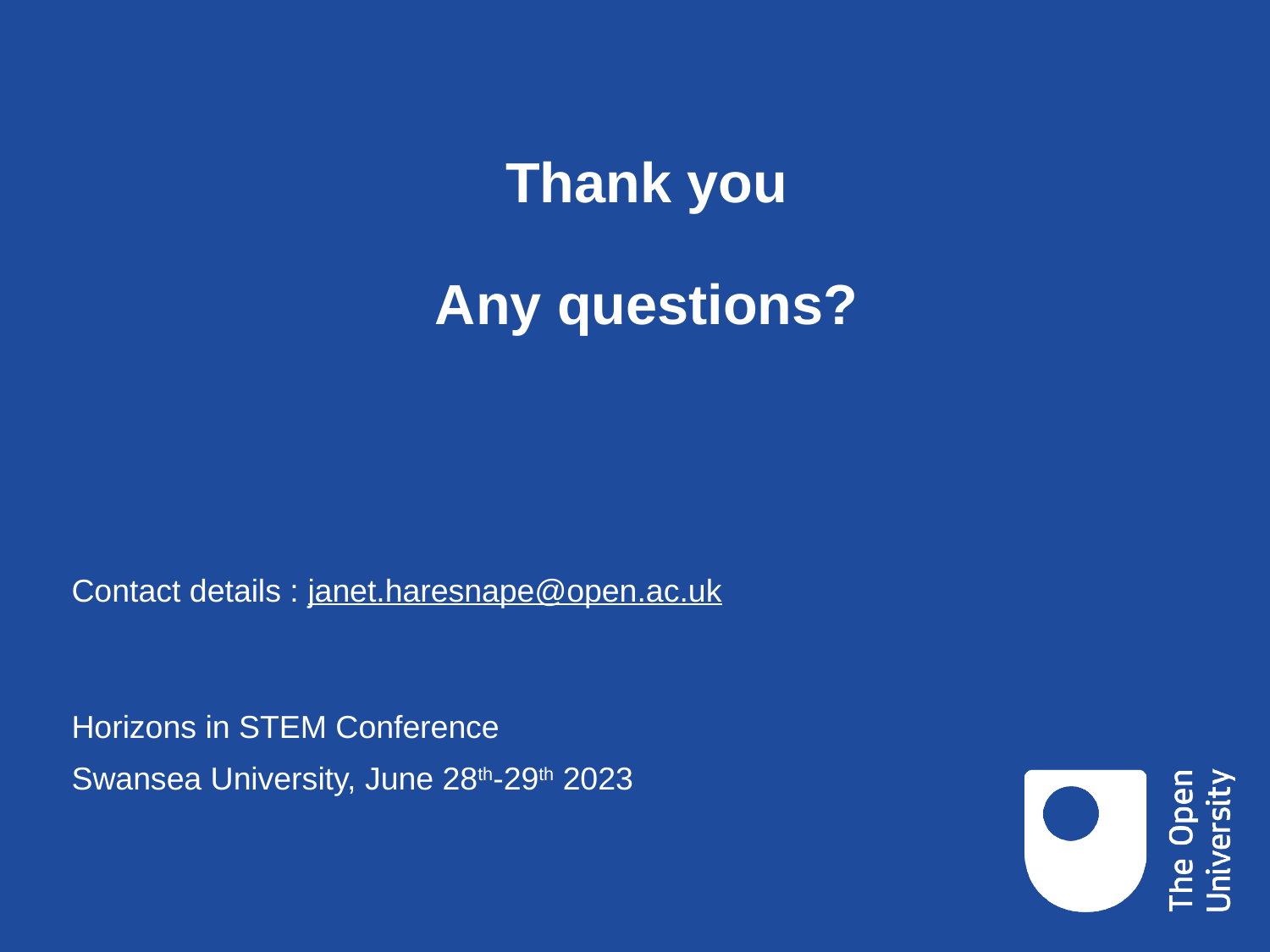

# Thank you Any questions?
Contact details : janet.haresnape@open.ac.uk

Horizons in STEM Conference
Swansea University, June 28th-29th 2023